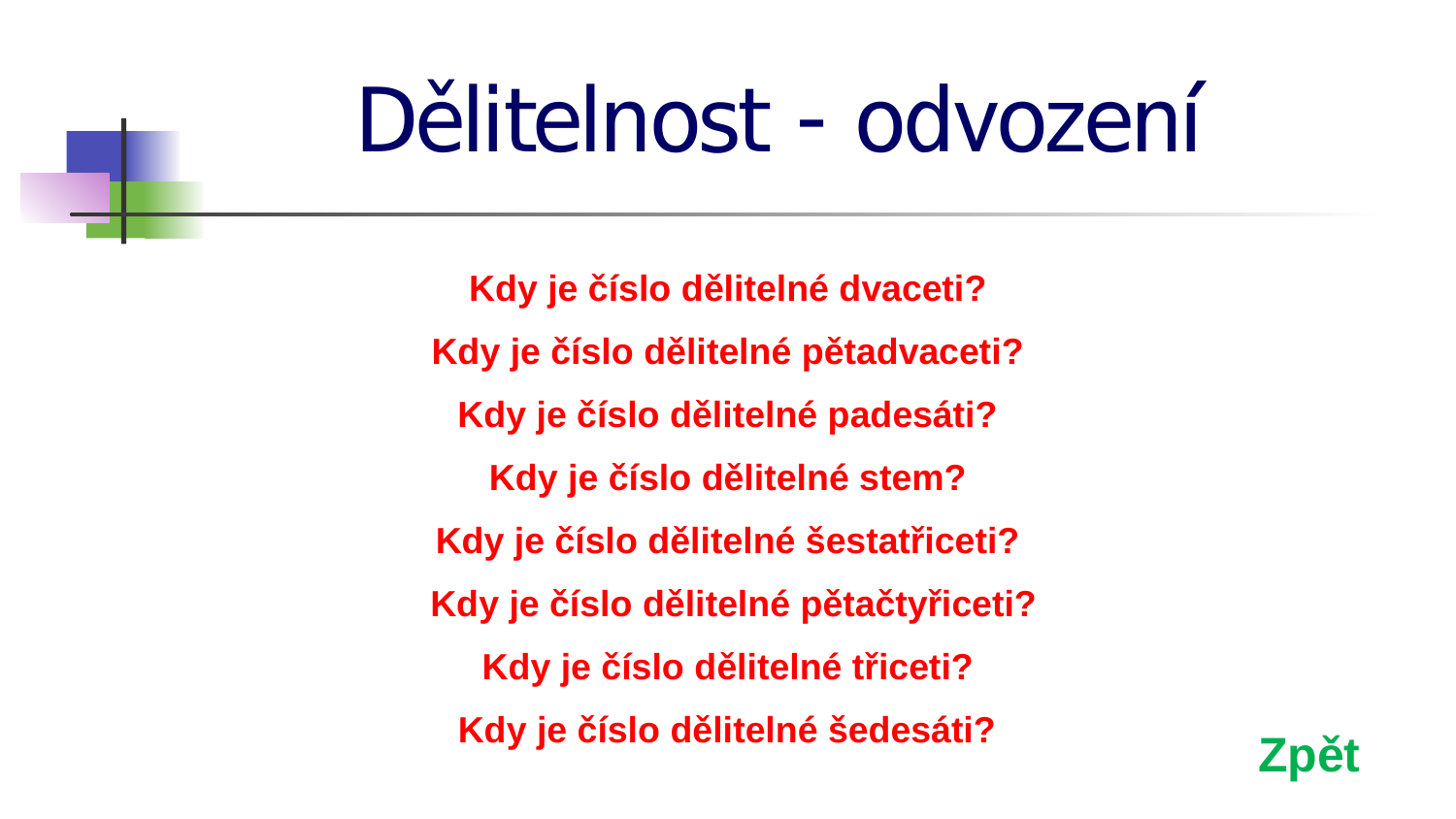

# Dělitelnost - odvození
Kdy je číslo dělitelné dvaceti?
Kdy je číslo dělitelné pětadvaceti?
Kdy je číslo dělitelné padesáti?
Kdy je číslo dělitelné stem?
Kdy je číslo dělitelné šestatřiceti?
Kdy je číslo dělitelné pětačtyřiceti?
Kdy je číslo dělitelné třiceti?
Kdy je číslo dělitelné šedesáti?
Zpět